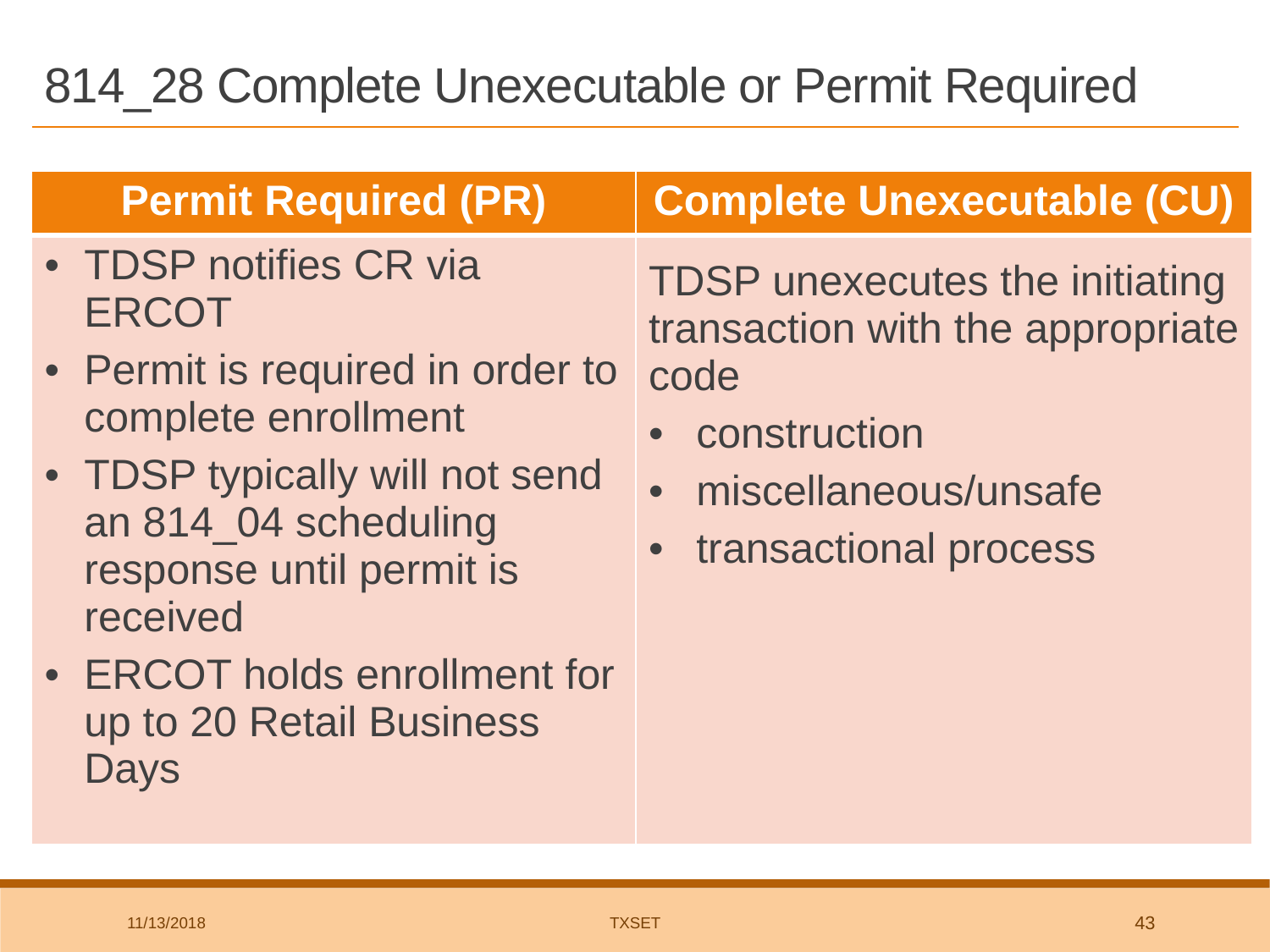

# 814_28 Complete Unexecutable or Permit Required

| Permit Required (PR) | Complete Unexecutable (CU) |
| --- | --- |
| TDSP notifies CR via ERCOT Permit is required in order to complete enrollment TDSP typically will not send an 814\_04 scheduling response until permit is received ERCOT holds enrollment for up to 20 Retail Business Days | TDSP unexecutes the initiating transaction with the appropriate code construction miscellaneous/unsafe transactional process |
11/13/2018
TxSET
43